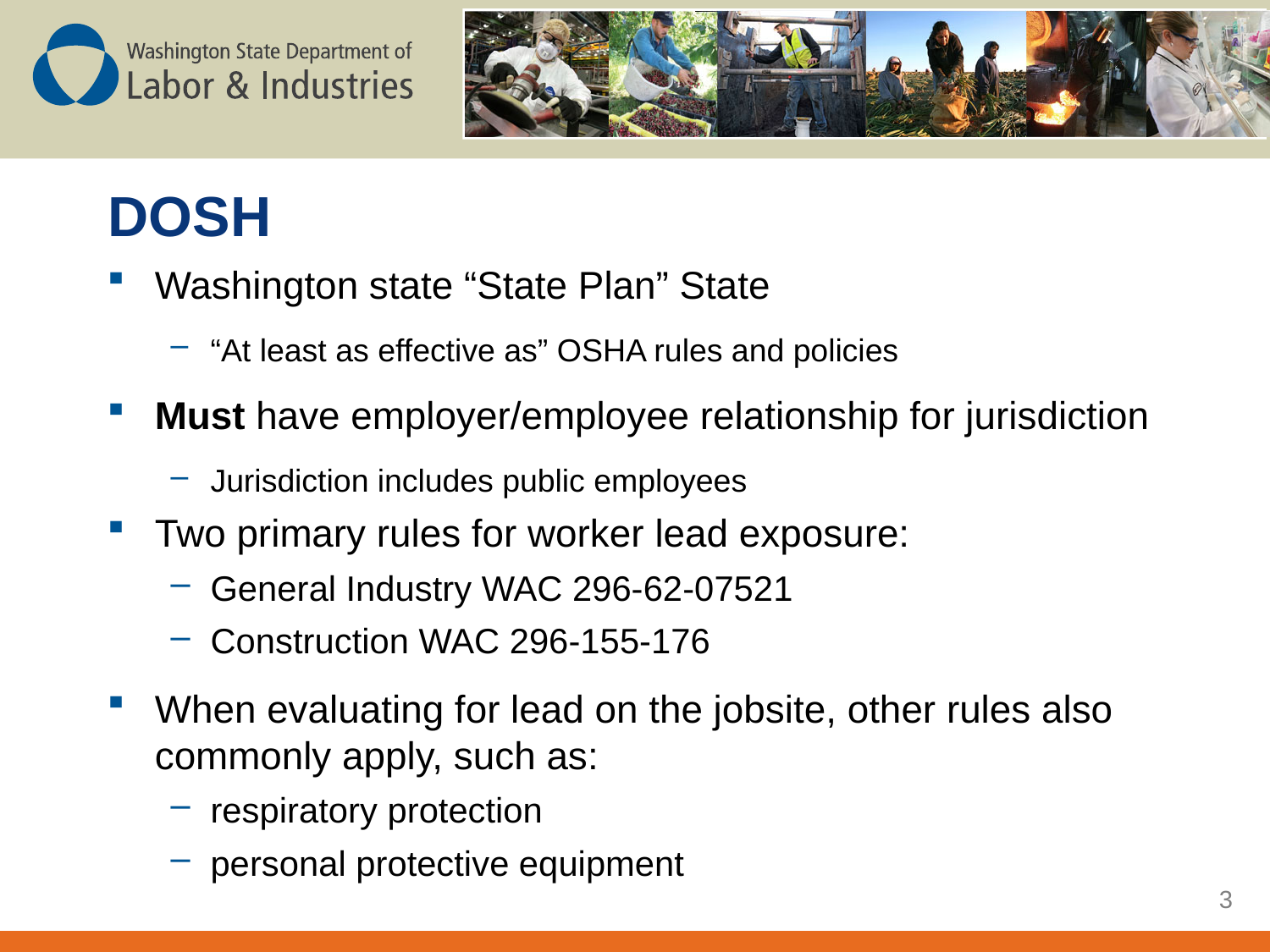

# DOSH
Washington state “State Plan” State
“At least as effective as” OSHA rules and policies
Must have employer/employee relationship for jurisdiction
Jurisdiction includes public employees
Two primary rules for worker lead exposure:
General Industry WAC 296-62-07521
Construction WAC 296-155-176
When evaluating for lead on the jobsite, other rules also commonly apply, such as:
respiratory protection
personal protective equipment
3